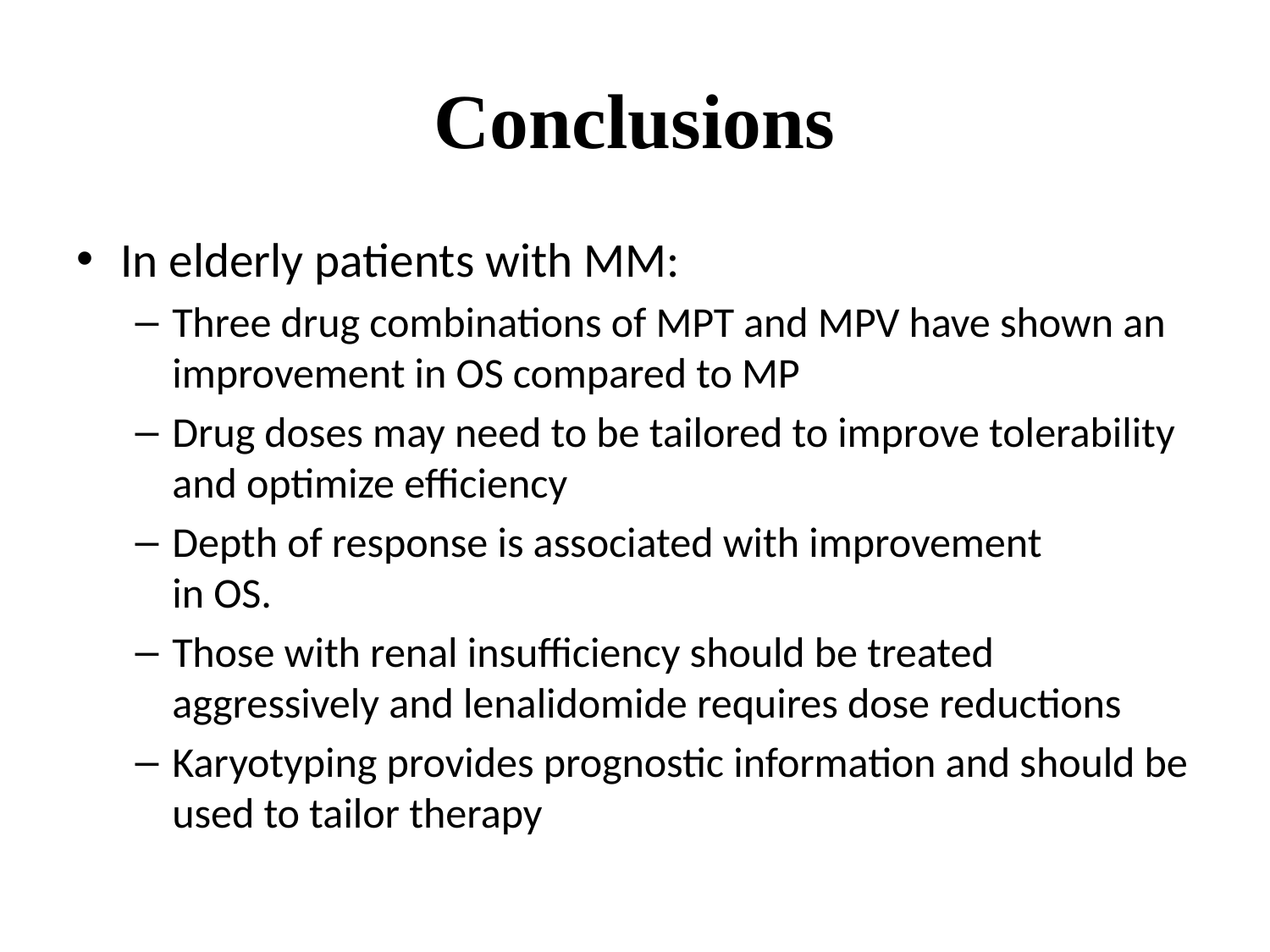

# Conclusions
In elderly patients with MM:
Three drug combinations of MPT and MPV have shown an improvement in OS compared to MP
Drug doses may need to be tailored to improve tolerability and optimize efficiency
Depth of response is associated with improvement
in OS.
Those with renal insufficiency should be treated aggressively and lenalidomide requires dose reductions
Karyotyping provides prognostic information and should be used to tailor therapy